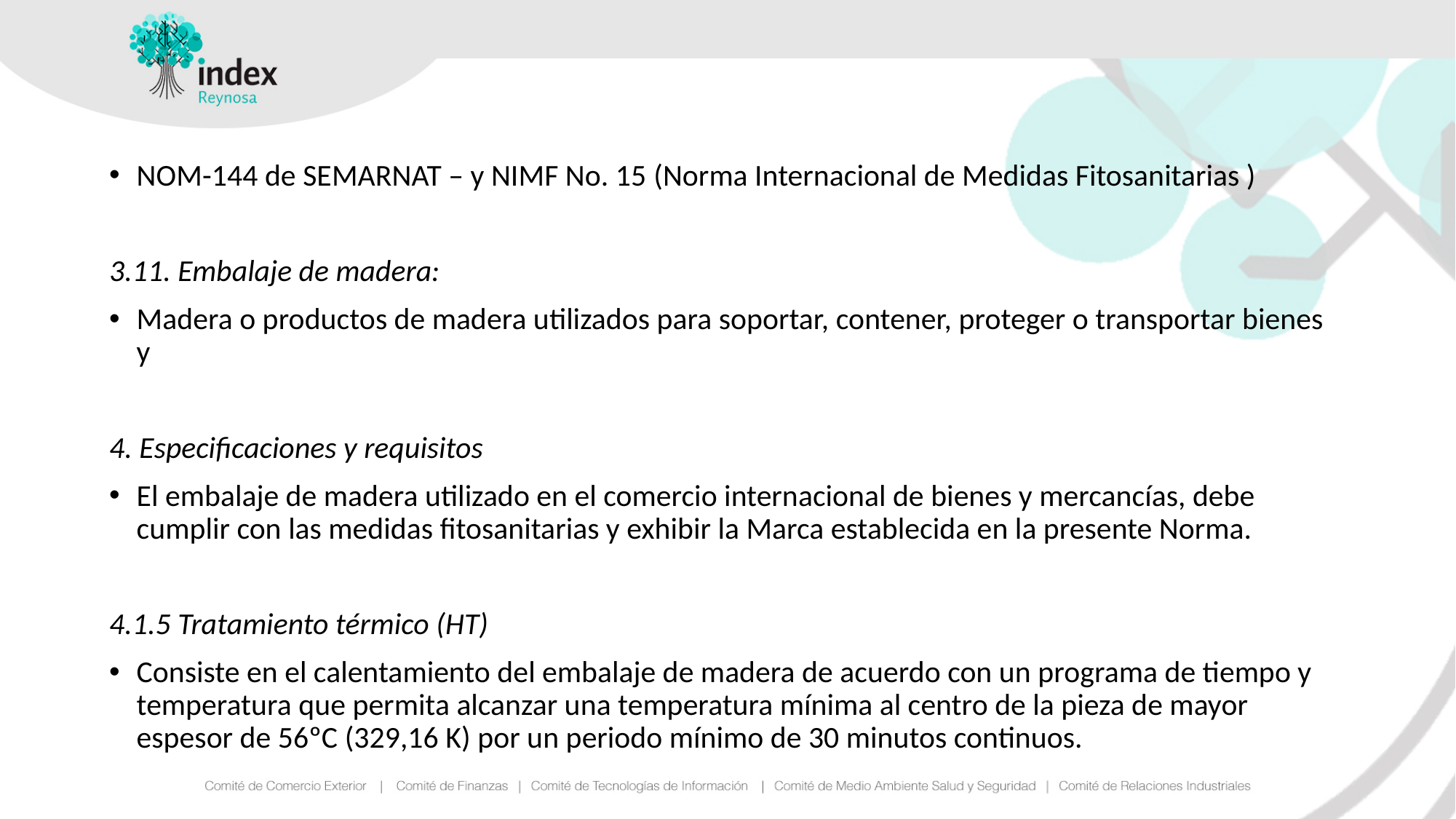

NOM-144 de SEMARNAT – y NIMF No. 15 (Norma Internacional de Medidas Fitosanitarias )

3.11. Embalaje de madera:
Madera o productos de madera utilizados para soportar, contener, proteger o transportar bienes y

4. Especificaciones y requisitos
El embalaje de madera utilizado en el comercio internacional de bienes y mercancías, debe cumplir con las medidas fitosanitarias y exhibir la Marca establecida en la presente Norma.

4.1.5 Tratamiento térmico (HT)
Consiste en el calentamiento del embalaje de madera de acuerdo con un programa de tiempo y temperatura que permita alcanzar una temperatura mínima al centro de la pieza de mayor espesor de 56ºC (329,16 K) por un periodo mínimo de 30 minutos continuos.